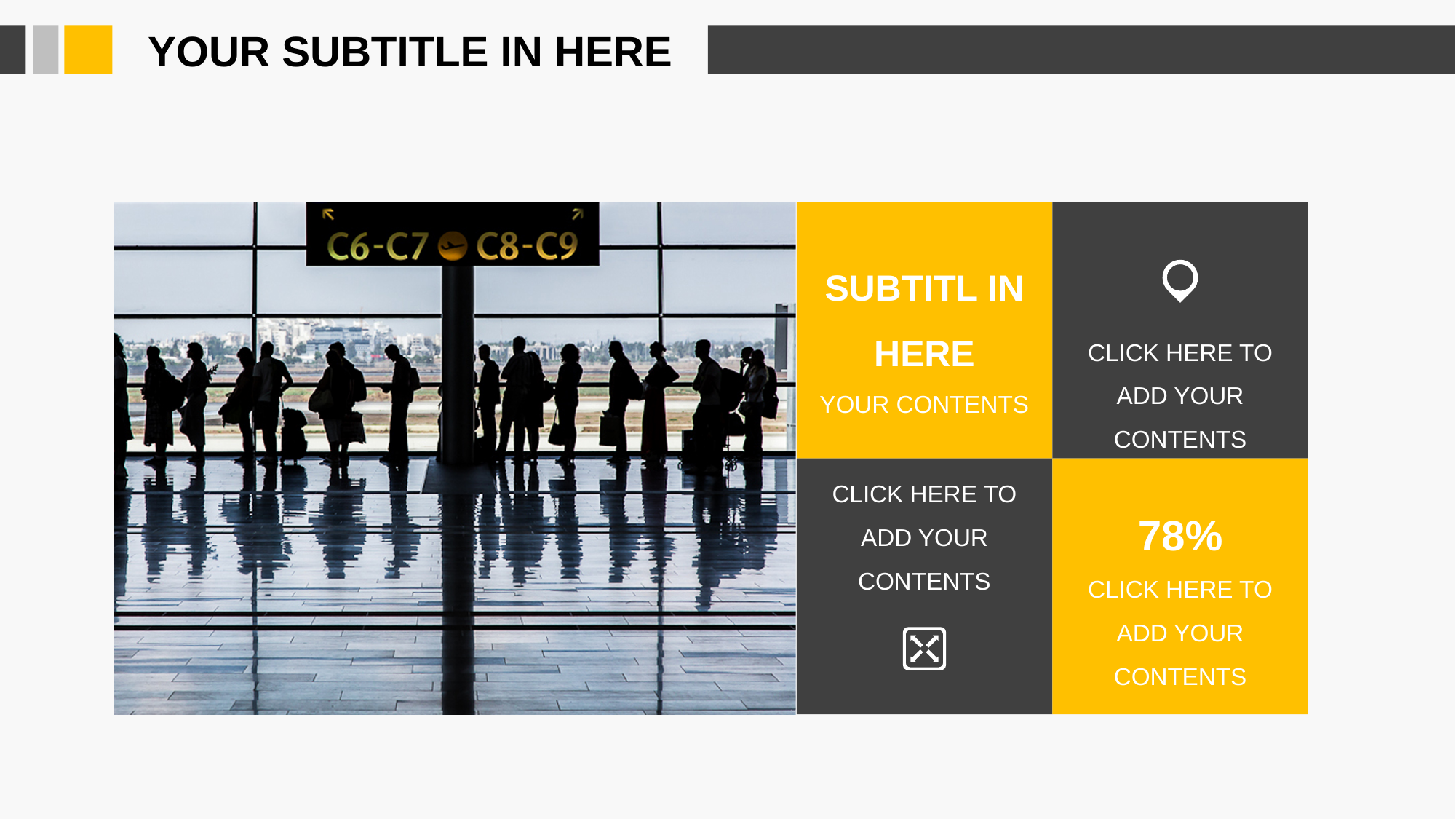

YOUR SUBTITLE IN HERE

SUBTITL IN HERE
YOUR CONTENTS
CLICK HERE TO ADD YOUR CONTENTS

CLICK HERE TO ADD YOUR CONTENTS
78%
CLICK HERE TO ADD YOUR CONTENTS